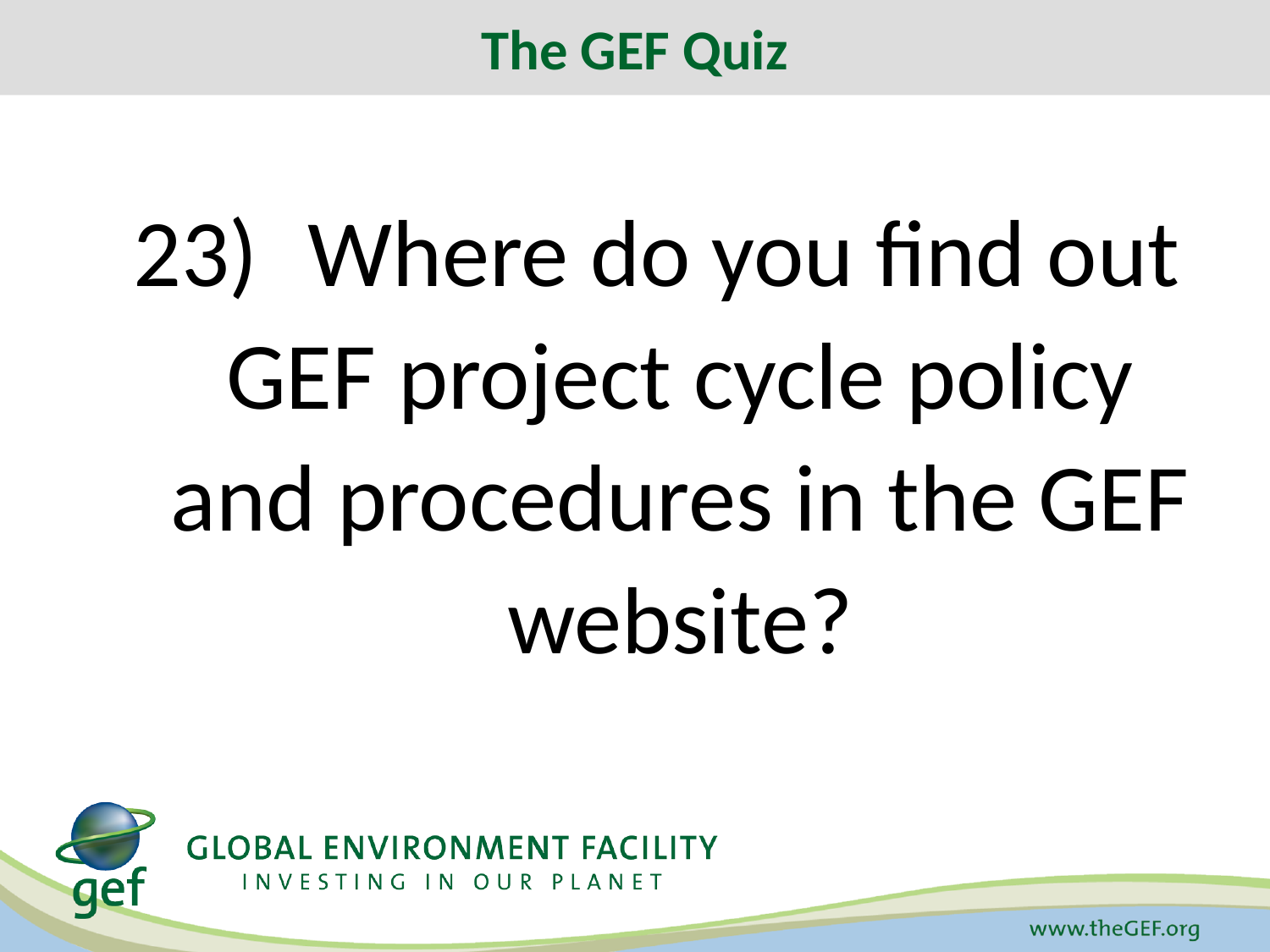

The GEF Quiz
# 23)	Where do you find out GEF project cycle policy and procedures in the GEF website?